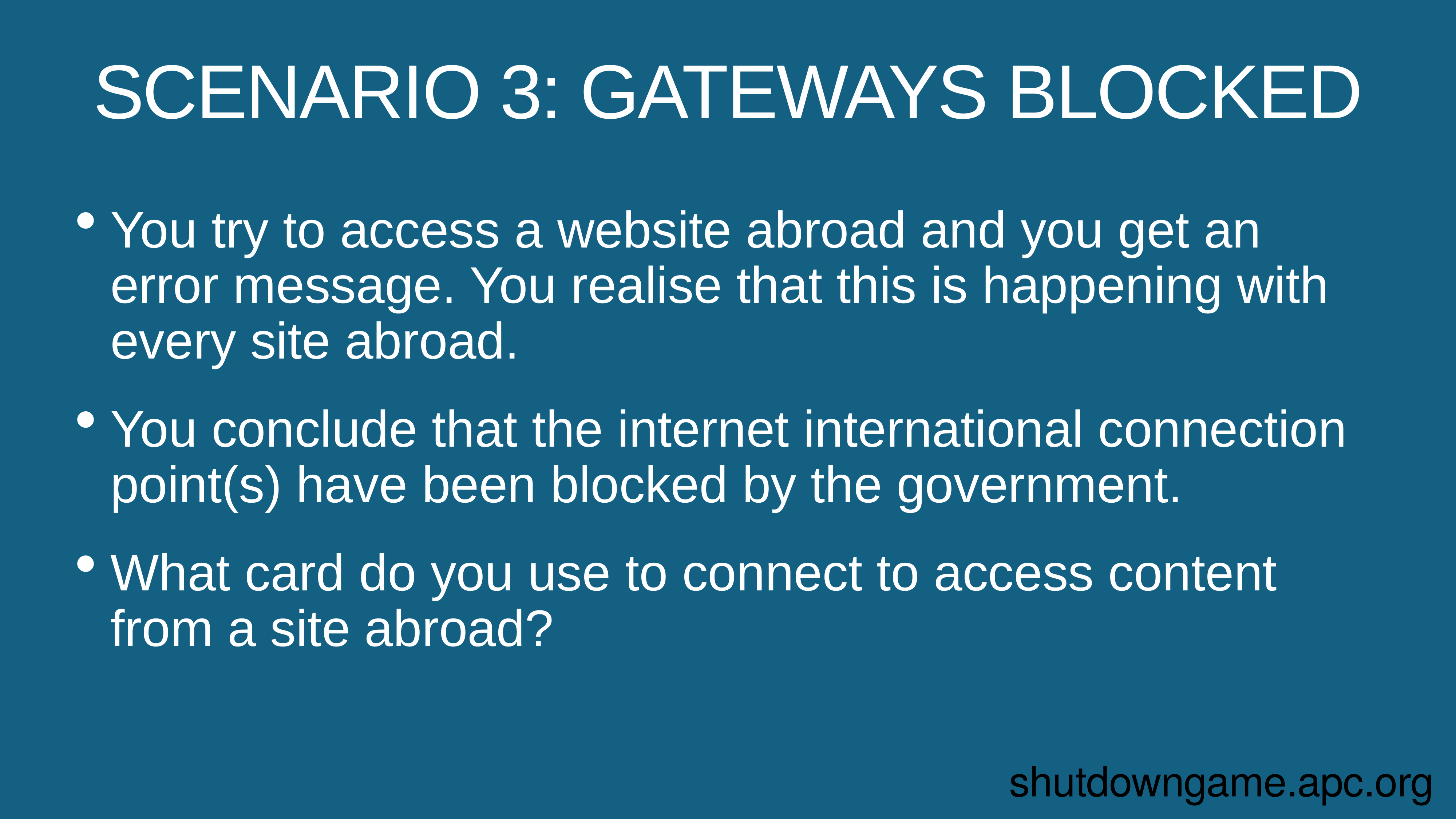

# Scenario 3: Gateways blocked
You try to access a website abroad and you get an error message. You realise that this is happening with every site abroad.
You conclude that the internet international connection point(s) have been blocked by the government.
What card do you use to connect to access content from a site abroad?
shutdowngame.apc.org